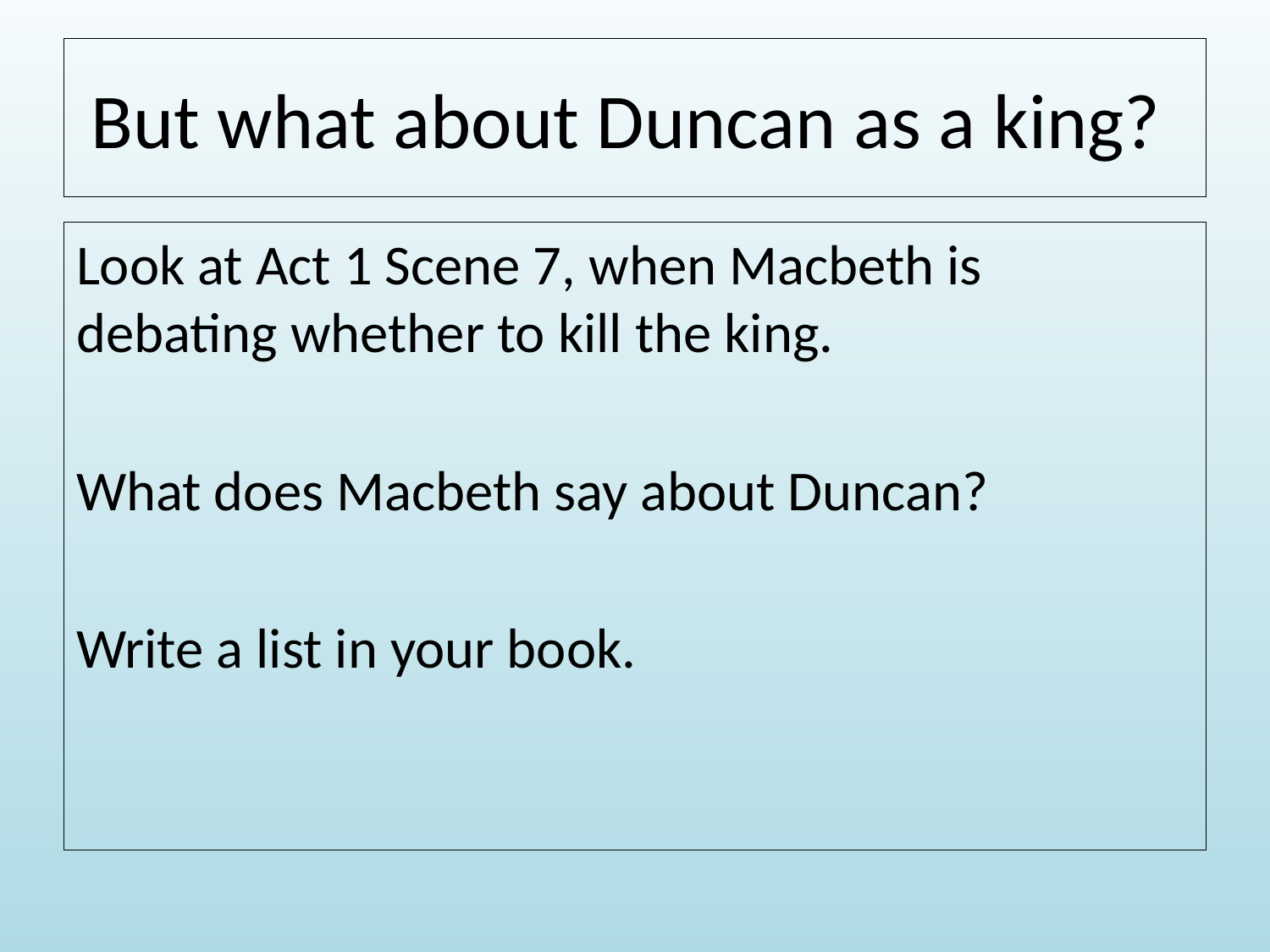

# But what about Duncan as a king?
Look at Act 1 Scene 7, when Macbeth is debating whether to kill the king.

What does Macbeth say about Duncan?

Write a list in your book.